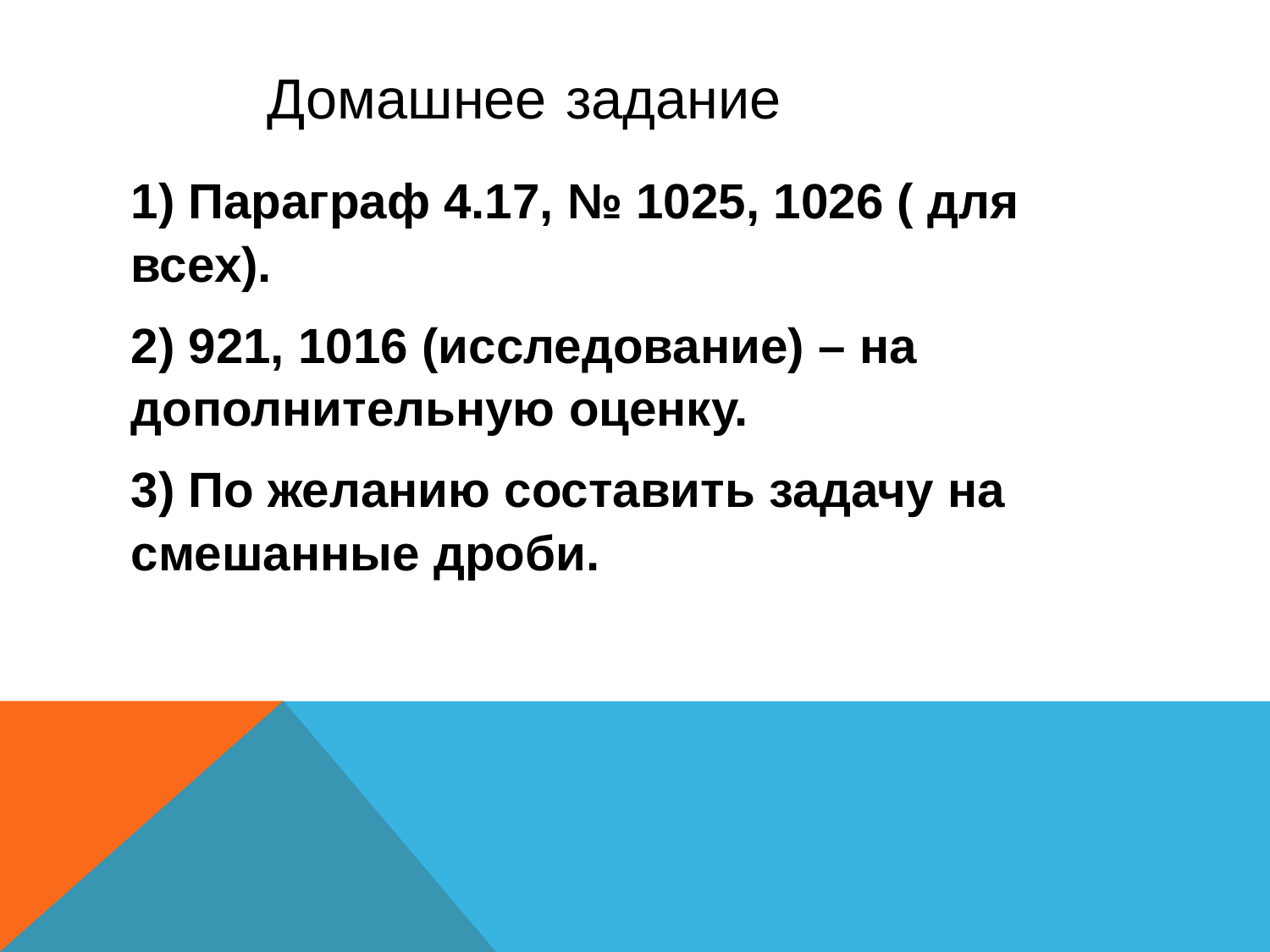

Домашнее задание
| 1) Параграф 4.17, № 1025, 1026 ( для всех). 2) 921, 1016 (исследование) – на дополнительную оценку. 3) По желанию составить задачу на смешанные дроби. |
| --- |